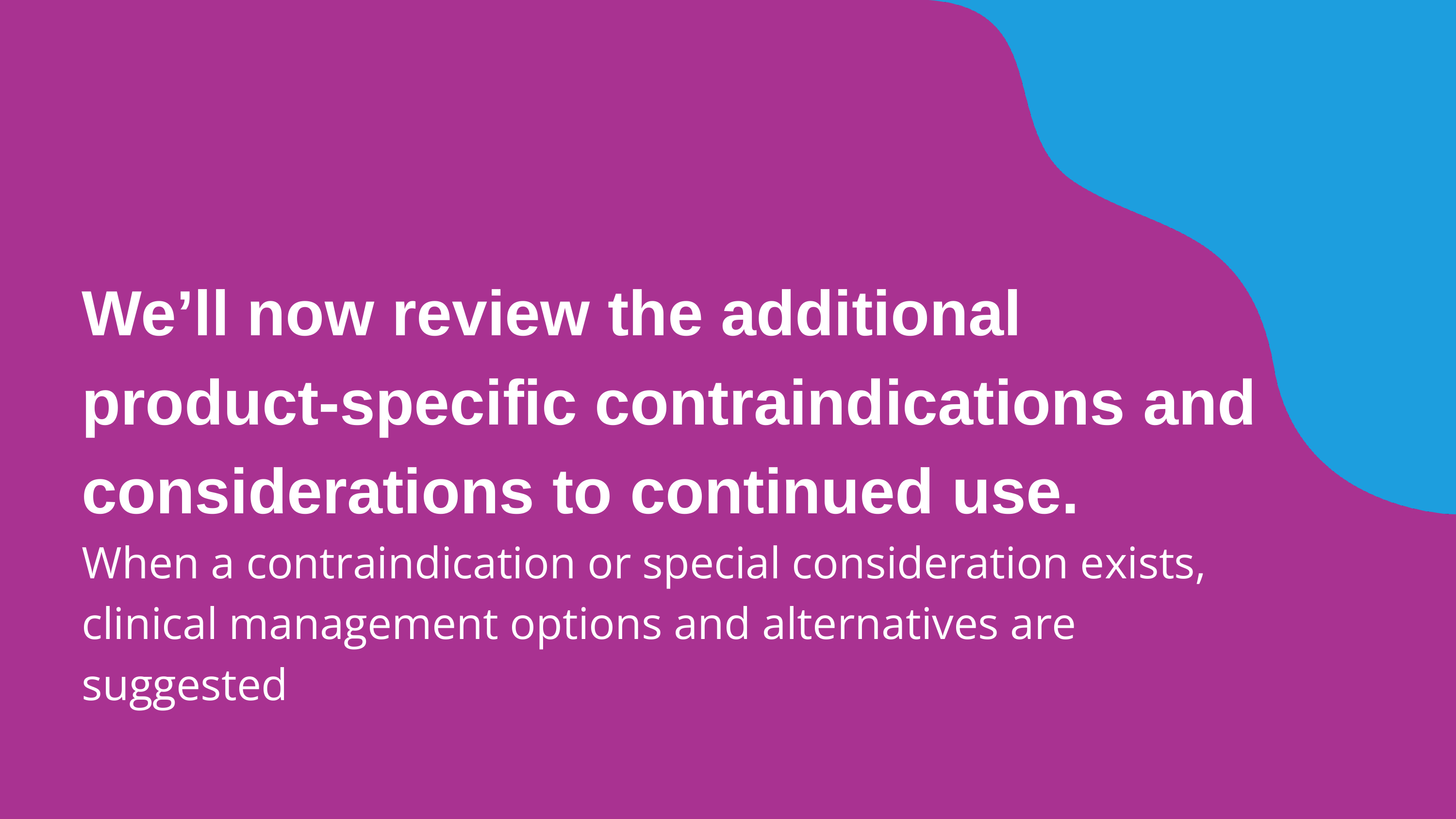

We’ll now review the additional product-specific contraindications and considerations to continued use.
When a contraindication or special consideration exists, clinical management options and alternatives are suggested